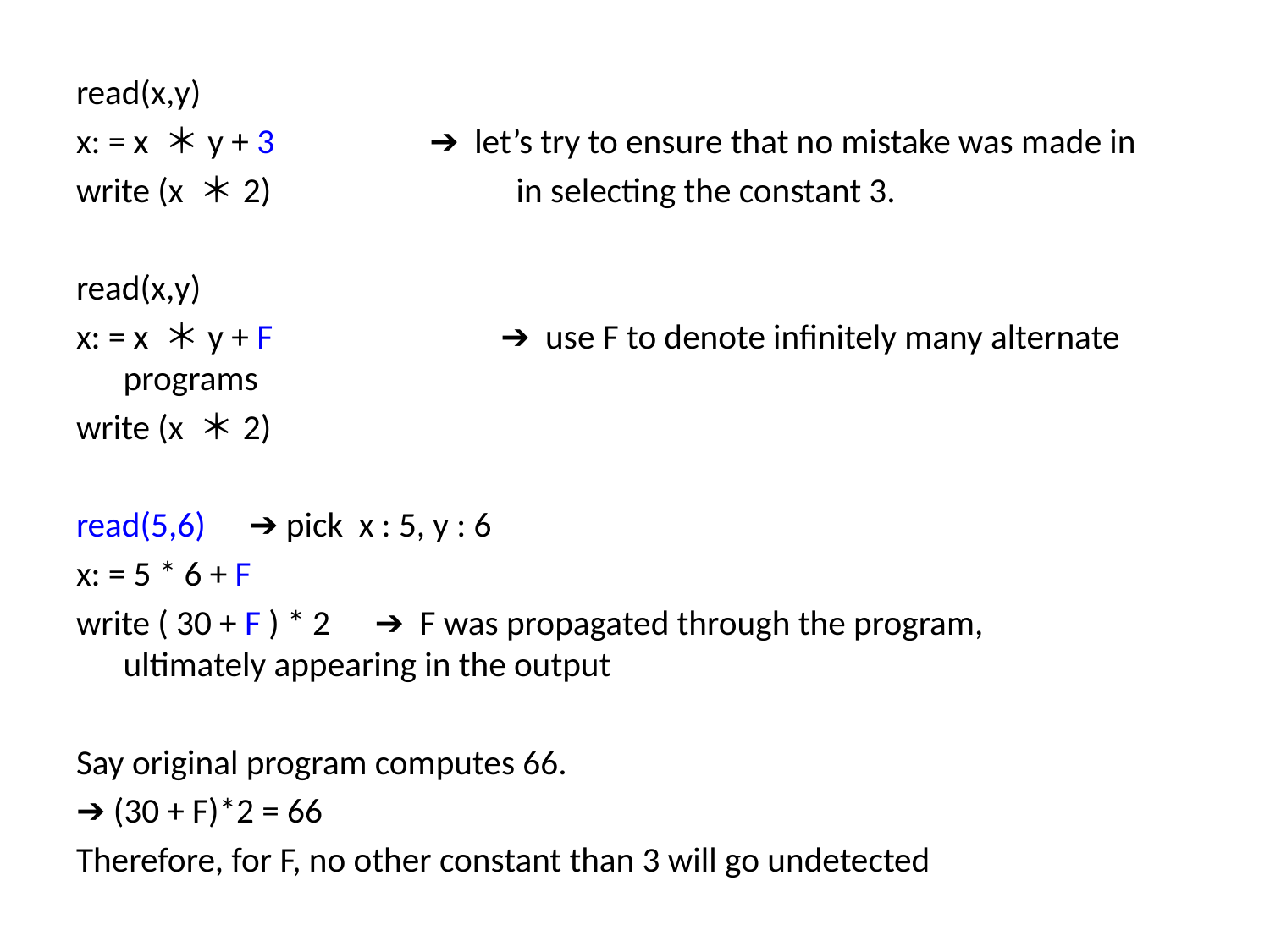

read(x,y)
x: = x ＊y + 3   	       ➔  let’s try to ensure that no mistake was made in
write (x ＊2)                	  in selecting the constant 3.

read(x,y)
x: = x ＊y + F     	 	➔  use F to denote infinitely many alternate programs
write (x ＊2)

read(5,6) 			➔ pick  x : 5, y : 6
x: = 5 * 6 + F
write ( 30 + F ) * 2   	➔  F was propagated through the program,
						ultimately appearing in the output

Say original program computes 66.
➔ (30 + F)*2 = 66
Therefore, for F, no other constant than 3 will go undetected